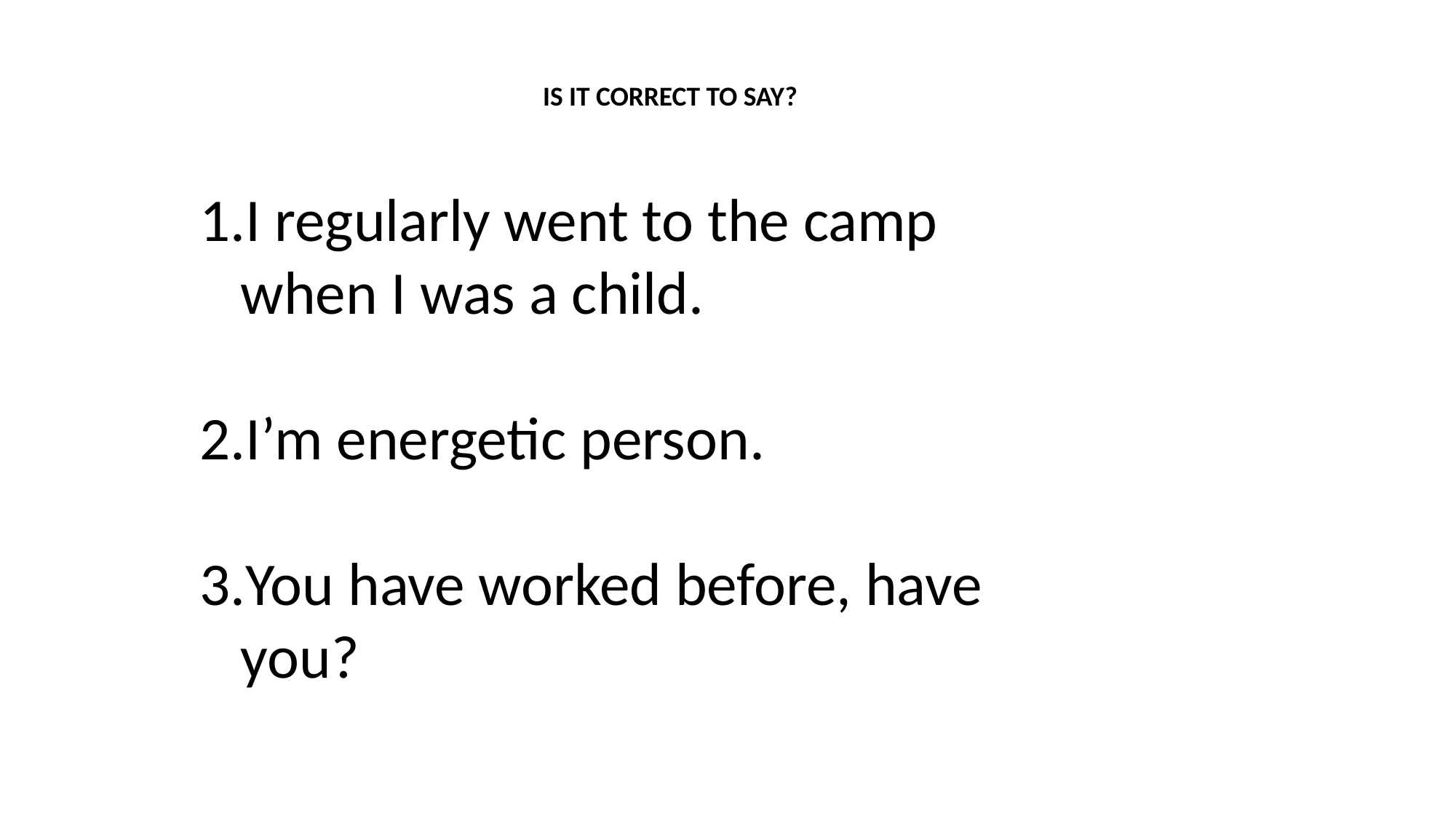

IS IT CORRECT TO SAY?
I regularly went to the camp when I was a child.

I’m energetic person.

You have worked before, have you?